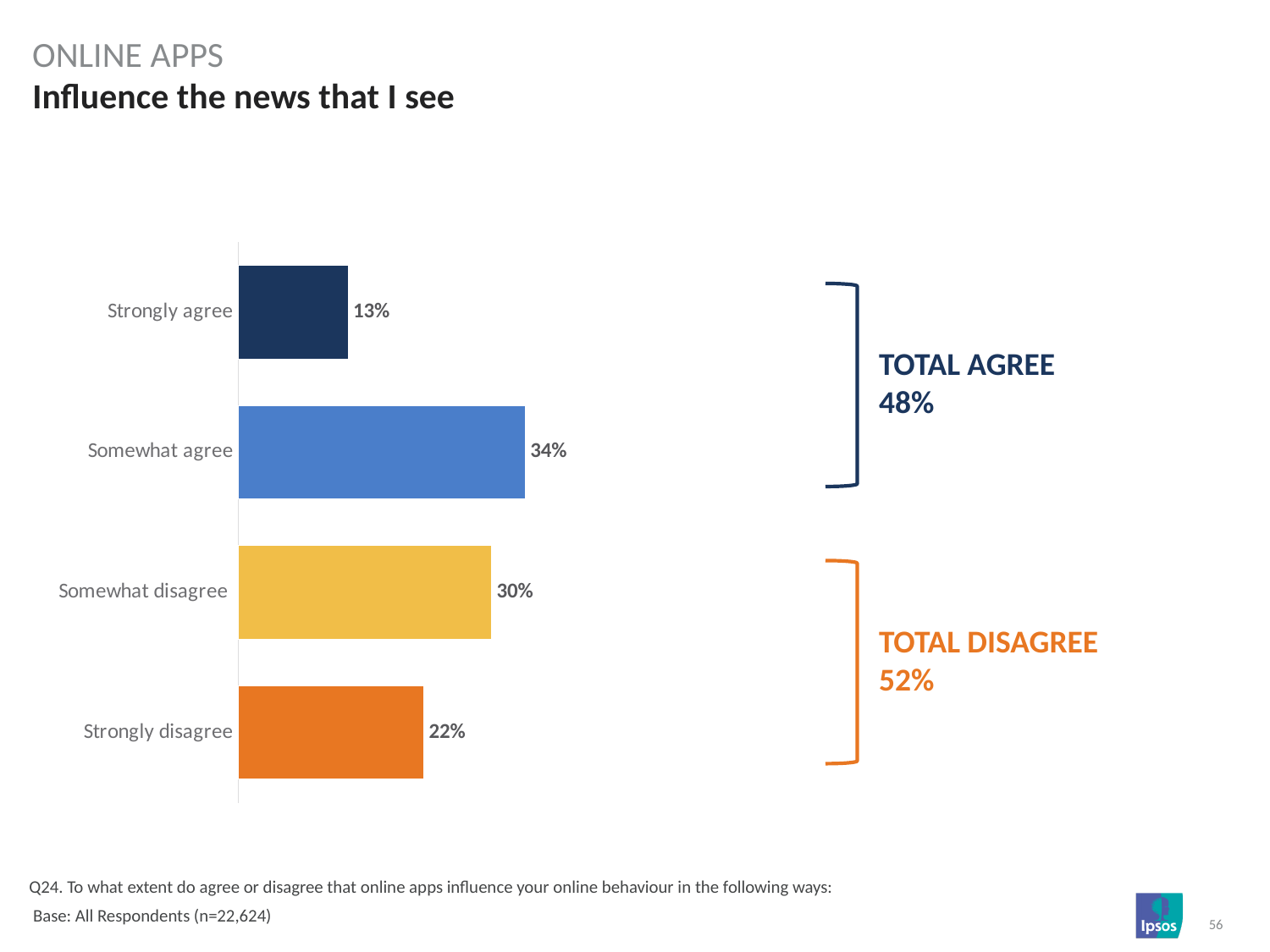

ONLINE APPS
# Influence the news that I see

### Chart

| Category | Column1 |
|---|---|
| Strongly agree | 0.13 |
| Somewhat agree | 0.34 |
| Somewhat disagree  | 0.3 |
| Strongly disagree | 0.22 |
TOTAL AGREE
48%

TOTAL DISAGREE
52%
Q24. To what extent do agree or disagree that online apps influence your online behaviour in the following ways:
 Base: All Respondents (n=22,624)